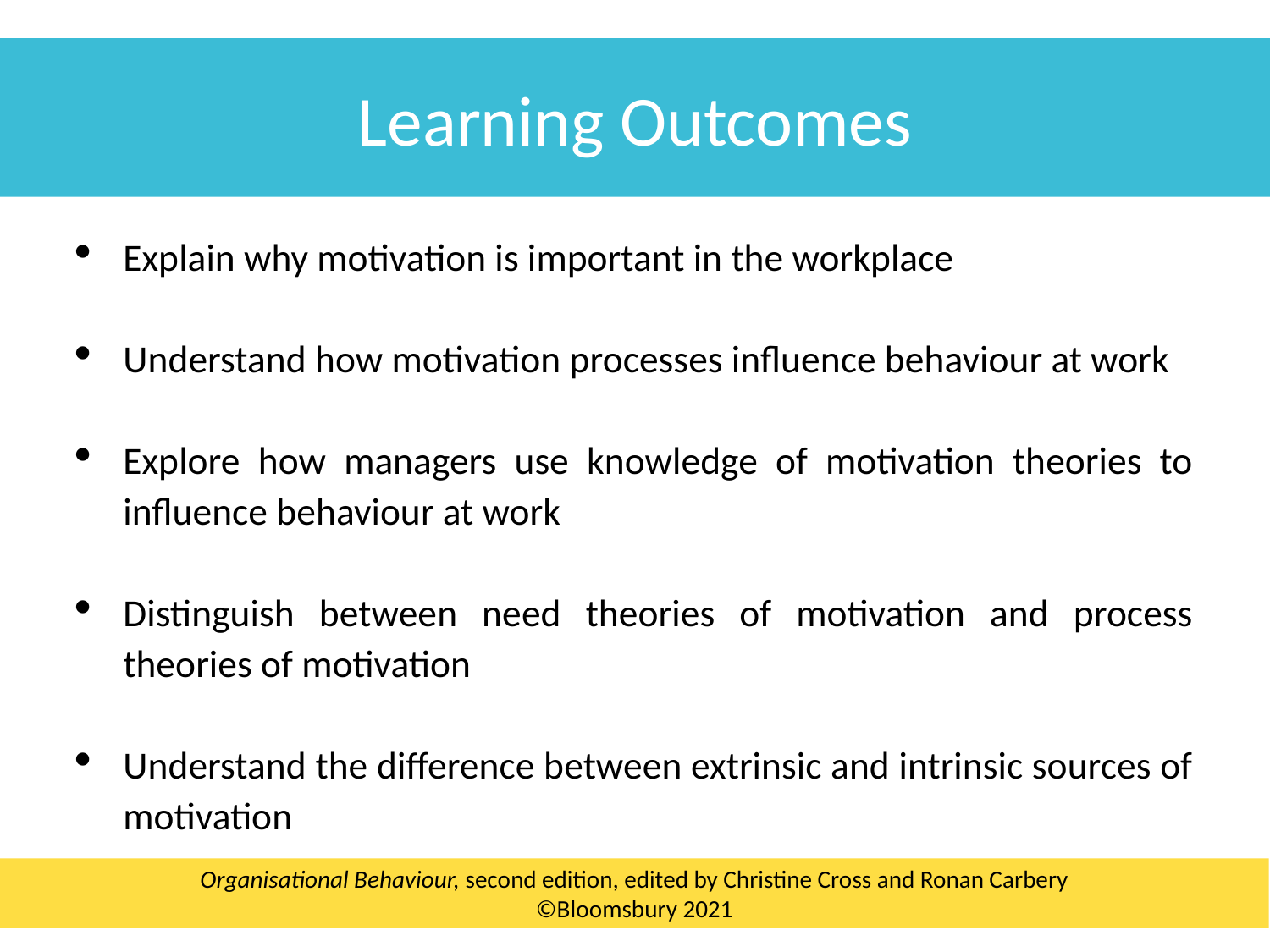

Learning Outcomes
Explain why motivation is important in the workplace

Understand how motivation processes influence behaviour at work

Explore how managers use knowledge of motivation theories to influence behaviour at work

Distinguish between need theories of motivation and process theories of motivation

Understand the difference between extrinsic and intrinsic sources of motivation